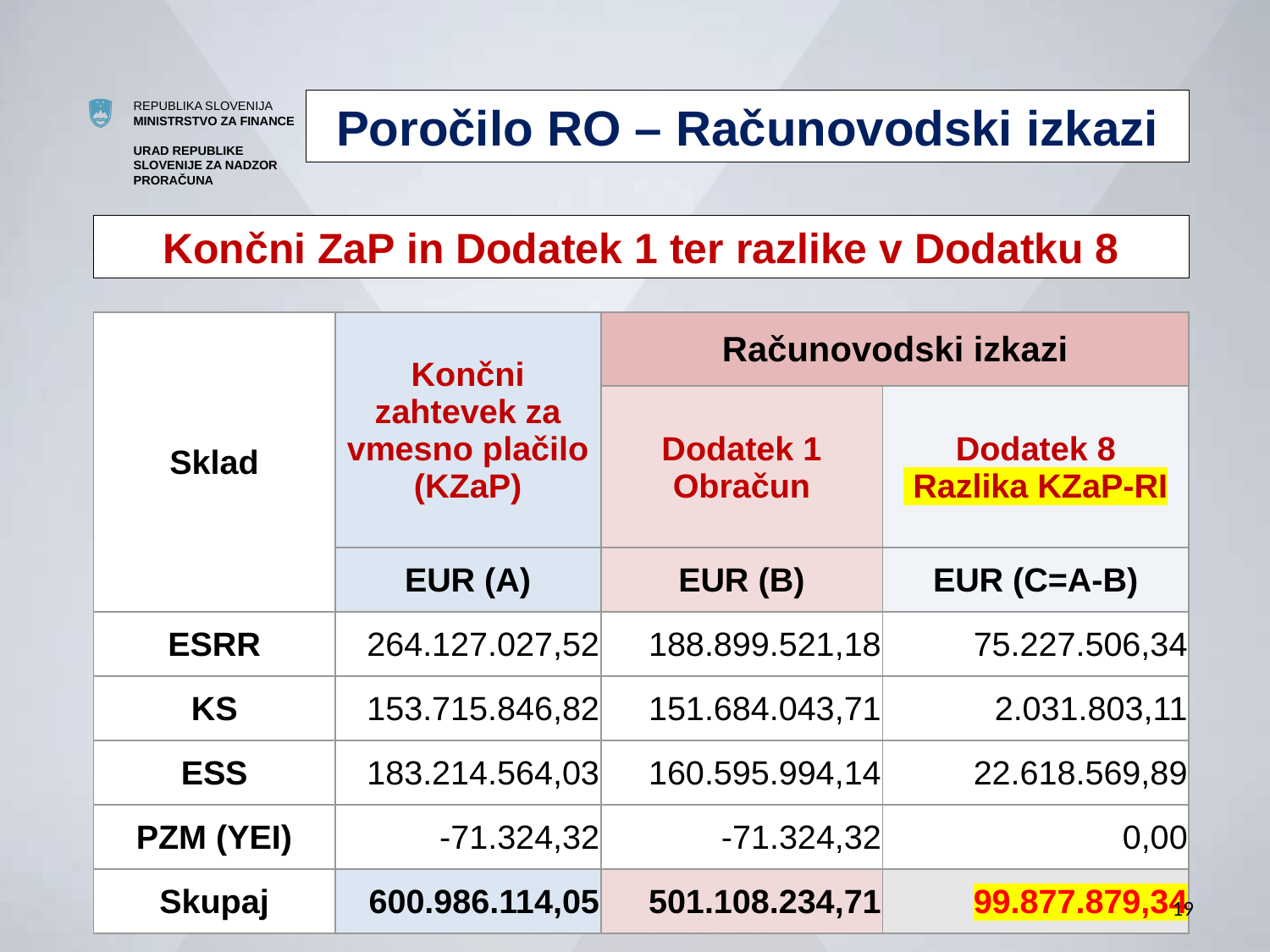

Poročilo RO – Računovodski izkazi
Končni ZaP in Dodatek 1 ter razlike v Dodatku 8
| Sklad | Končni zahtevek za vmesno plačilo (KZaP) | Računovodski izkazi |  |
| --- | --- | --- | --- |
|  |  | Dodatek 1 Obračun | Dodatek 8 Razlika KZaP-RI |
|  | EUR (A) | EUR (B) | EUR (C=A-B) |
| ESRR | 264.127.027,52 | 188.899.521,18 | 75.227.506,34 |
| KS | 153.715.846,82 | 151.684.043,71 | 2.031.803,11 |
| ESS | 183.214.564,03 | 160.595.994,14 | 22.618.569,89 |
| PZM (YEI) | -71.324,32 | -71.324,32 | 0,00 |
| Skupaj | 600.986.114,05 | 501.108.234,71 | 99.877.879,34 |
19